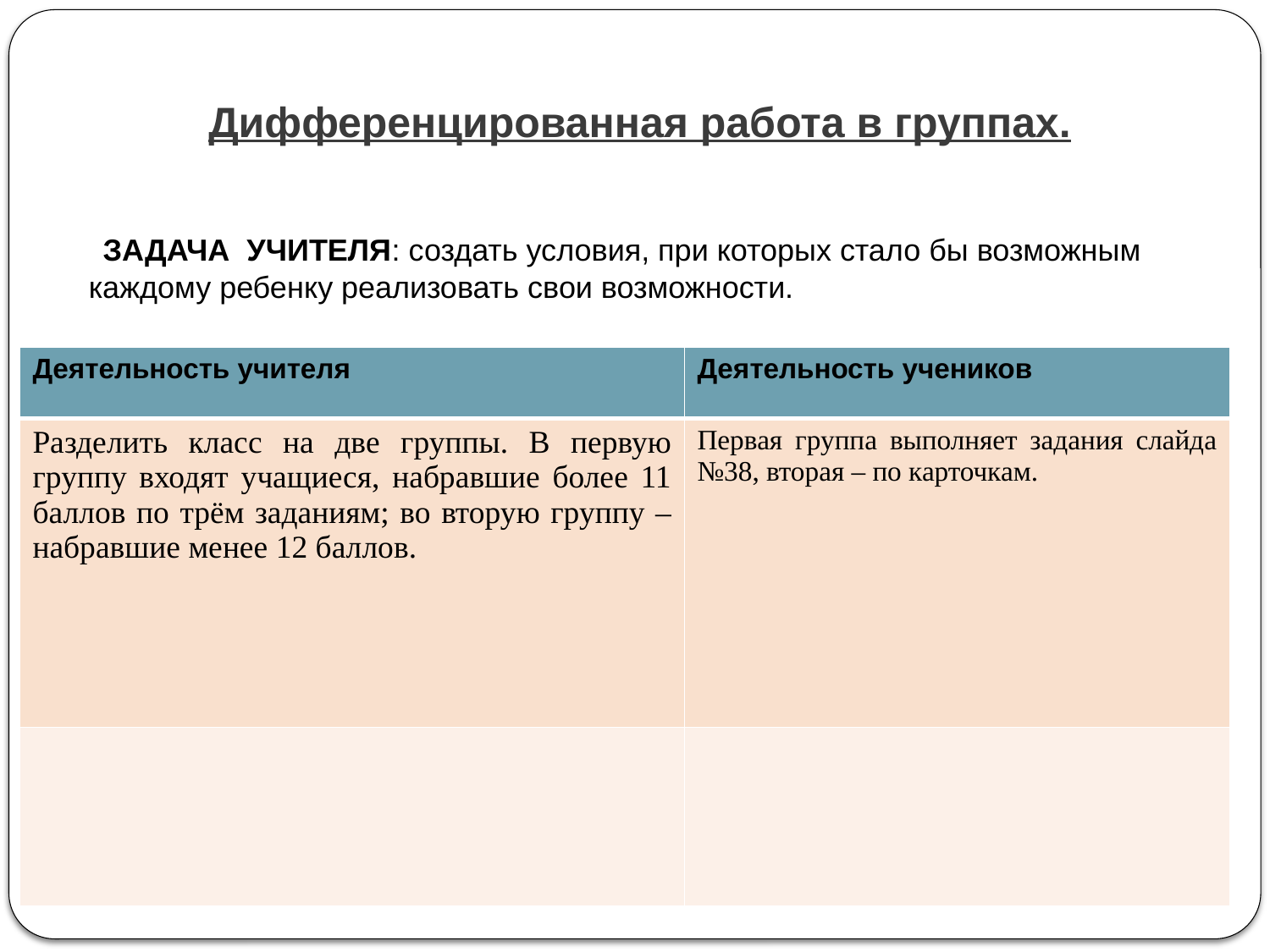

# Дифференцированная работа в группах.

      ЗАДАЧА  УЧИТЕЛЯ: создать условия, при которых стало бы возможным каждому ребенку реализовать свои возможности.

| Деятельность учителя | Деятельность учеников |
| --- | --- |
| Разделить класс на две группы. В первую группу входят учащиеся, набравшие более 11 баллов по трём заданиям; во вторую группу – набравшие менее 12 баллов. | Первая группа выполняет задания слайда №38, вторая – по карточкам. |
|  |  |